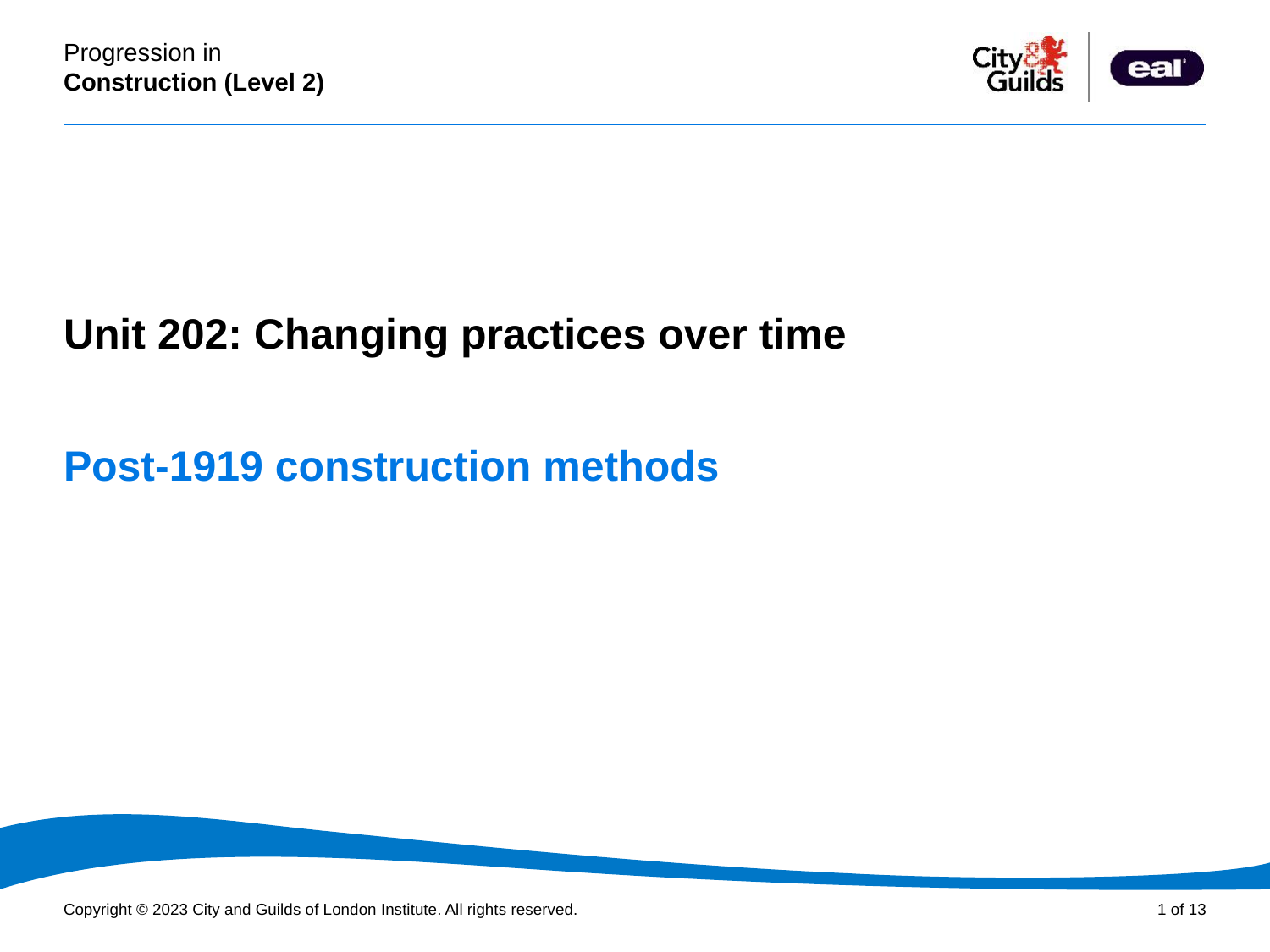

PowerPoint presentation
Unit 202: Changing practices over time
# Post-1919 construction methods